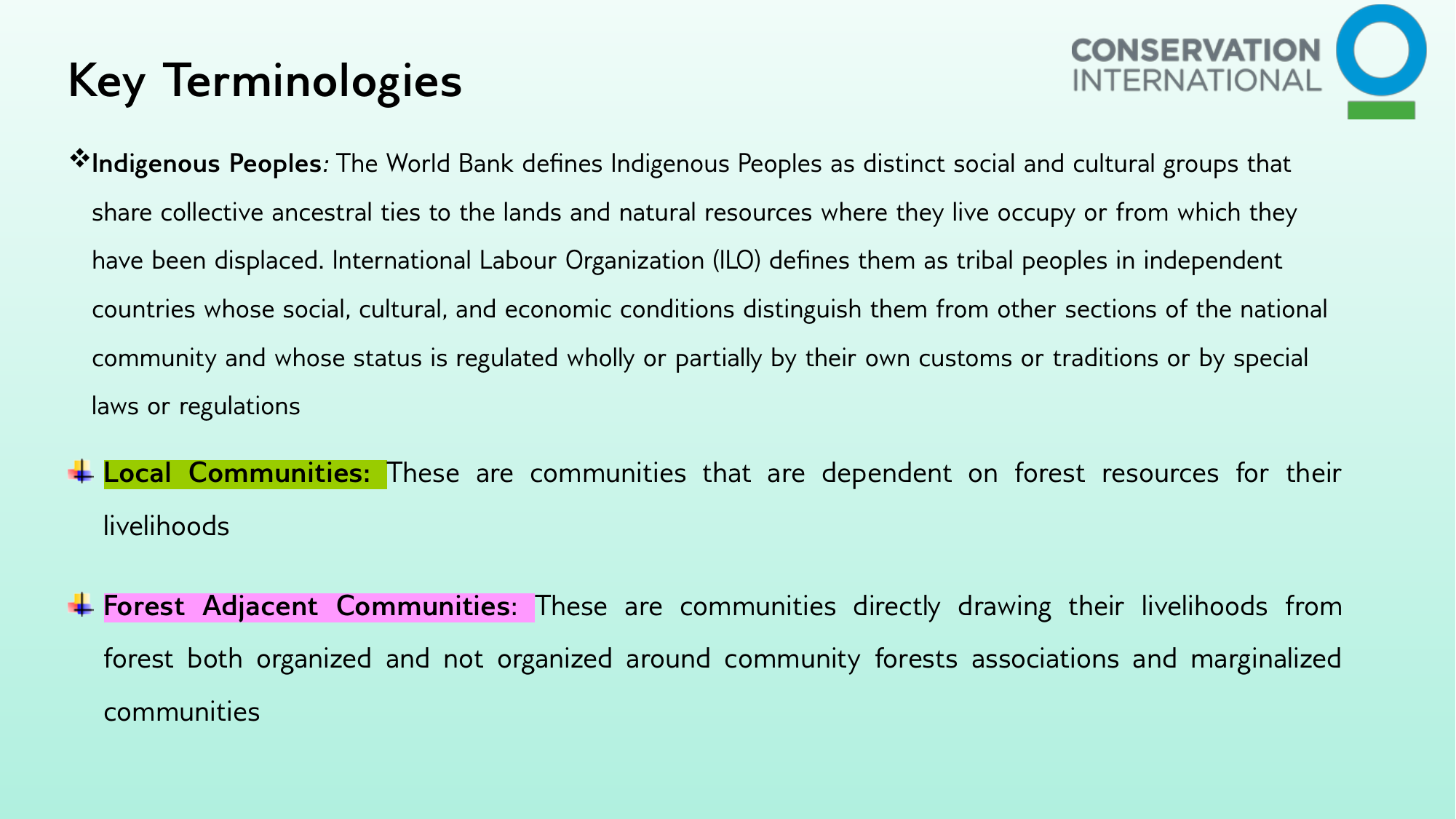

# Key Terminologies
Indigenous Peoples: The World Bank defines Indigenous Peoples as distinct social and cultural groups that share collective ancestral ties to the lands and natural resources where they live occupy or from which they have been displaced. International Labour Organization (ILO) defines them as tribal peoples in independent countries whose social, cultural, and economic conditions distinguish them from other sections of the national community and whose status is regulated wholly or partially by their own customs or traditions or by special laws or regulations
Local Communities: These are communities that are dependent on forest resources for their livelihoods
Forest Adjacent Communities: These are communities directly drawing their livelihoods from forest both organized and not organized around community forests associations and marginalized communities